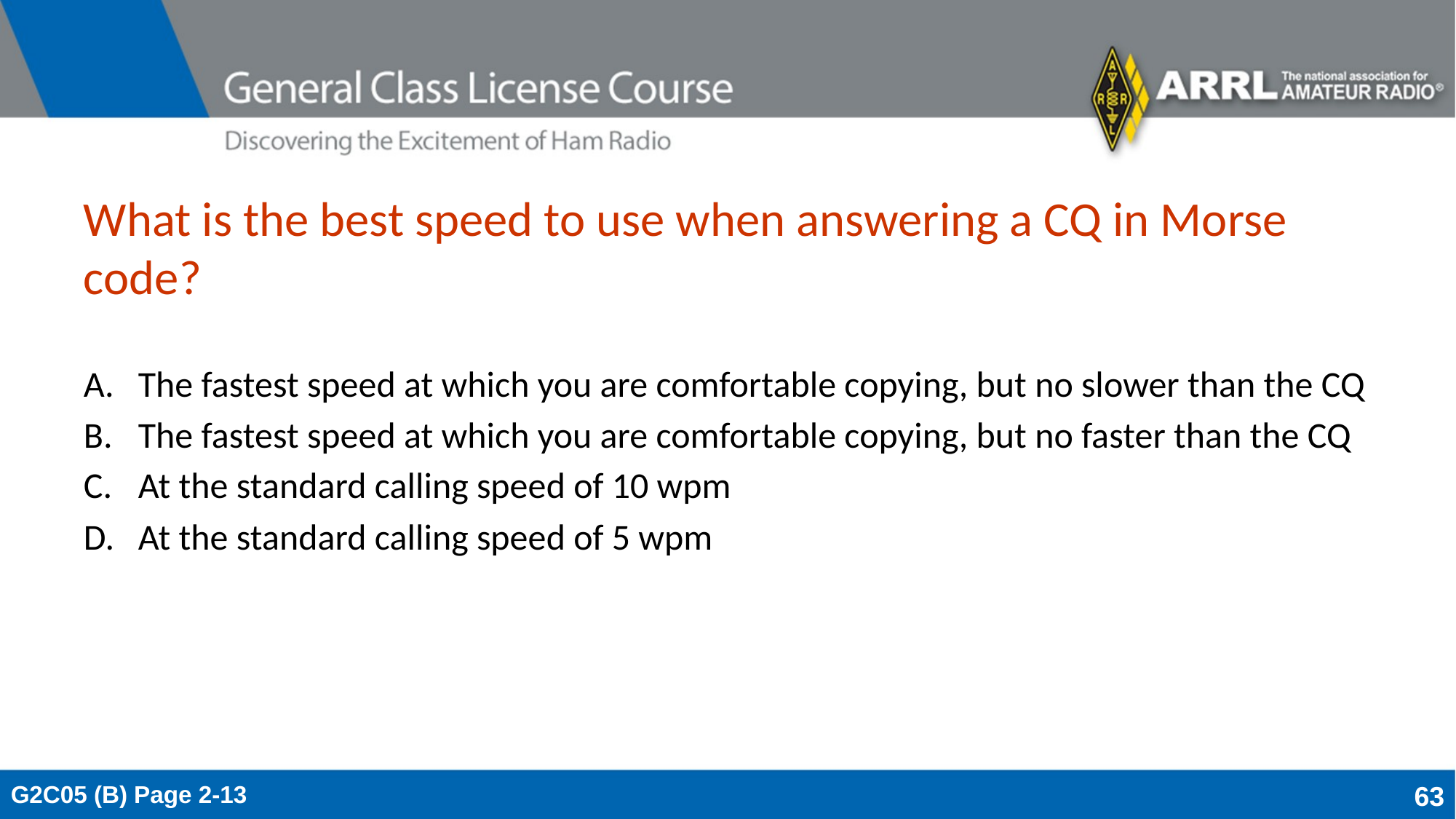

# What is the best speed to use when answering a CQ in Morse code?
The fastest speed at which you are comfortable copying, but no slower than the CQ
The fastest speed at which you are comfortable copying, but no faster than the CQ
At the standard calling speed of 10 wpm
At the standard calling speed of 5 wpm
G2C05 (B) Page 2-13
63